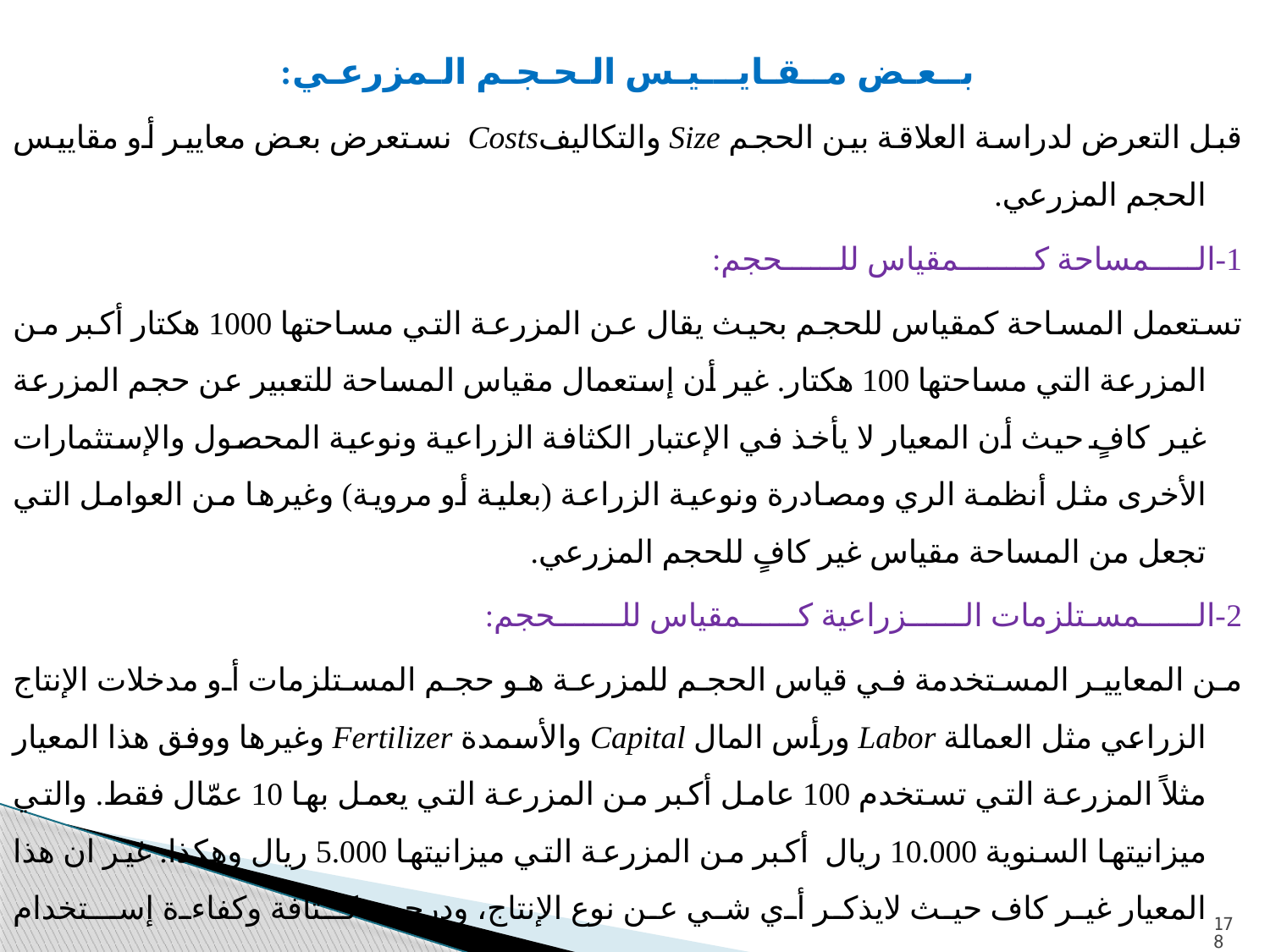

بــعـض مــقـايـــيـس الـحـجـم الـمزرعـي:
قبل التعرض لدراسة العلاقة بين الحجم Size والتكاليفCosts  نستعرض بعض معايير أو مقاييس الحجم المزرعي.
1-الـــــمساحة كــــــــمقياس للــــــحجم:
تستعمل المساحة كمقياس للحجم بحيث يقال عن المزرعة التي مساحتها 1000 هكتار أكبر من المزرعة التي مساحتها 100 هكتار. غير أن إستعمال مقياس المساحة للتعبير عن حجم المزرعة غير كافٍ حيث أن المعيار لا يأخذ في الإعتبار الكثافة الزراعية ونوعية المحصول والإستثمارات الأخرى مثل أنظمة الري ومصادرة ونوعية الزراعة (بعلية أو مروية) وغيرها من العوامل التي تجعل من المساحة مقياس غير كافٍ للحجم المزرعي.
2-الــــــمسـتلزمات الــــــزراعية كــــــمقياس للـــــــحجم:
من المعايير المستخدمة في قياس الحجم للمزرعة هو حجم المستلزمات أو مدخلات الإنتاج الزراعي مثل العمالة Labor ورأس المال Capital والأسمدة Fertilizer وغيرها ووفق هذا المعيار مثلاً المزرعة التي تستخدم 100 عامل أكبر من المزرعة التي يعمل بها 10 عمّال فقط. والتي ميزانيتها السنوية 10.000 ريال  أكبر من المزرعة التي ميزانيتها 5.000 ريال وهكذا. غير ان هذا المعيار غير كاف حيث لايذكر أي شي عن نوع الإنتاج، ودرجـة كـثافة وكفاءة إســتخدام الــمدخلات في الــعملية الإنتاجية. فالـعدد والقيمة وحدها ليس معيار للكفاءة فقد يكون الإستغلال غير المرشد للموارد نتج عنه إستخدام مدخلا بكمية أكبر ولحجم زراعي أصغر.

178